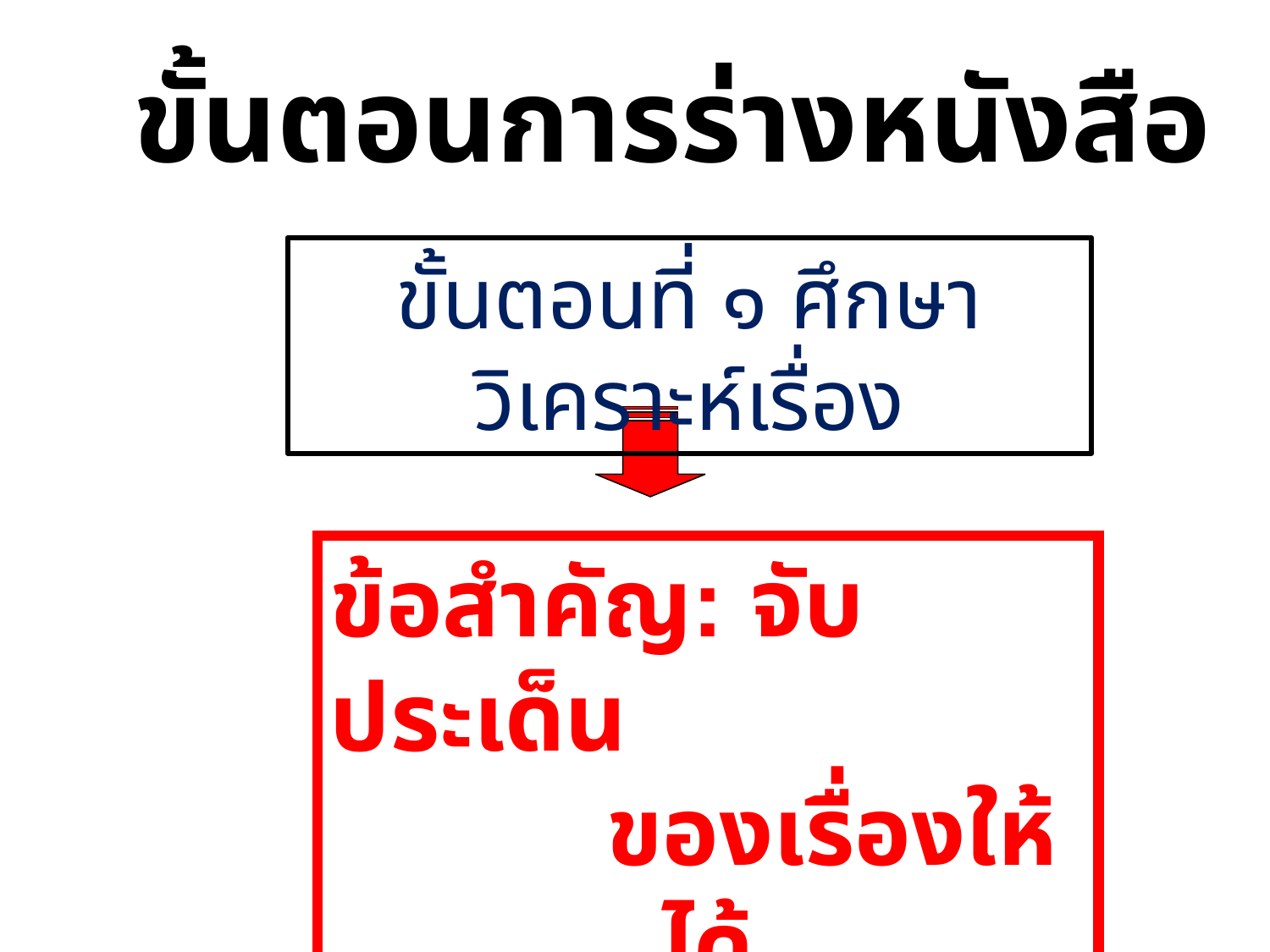

ขั้นตอนการร่างหนังสือ
ขั้นตอนที่ ๑ ศึกษาวิเคราะห์เรื่อง

ข้อสำคัญ: จับประเด็น
          ของเรื่องให้ได้
      5 W 1 H